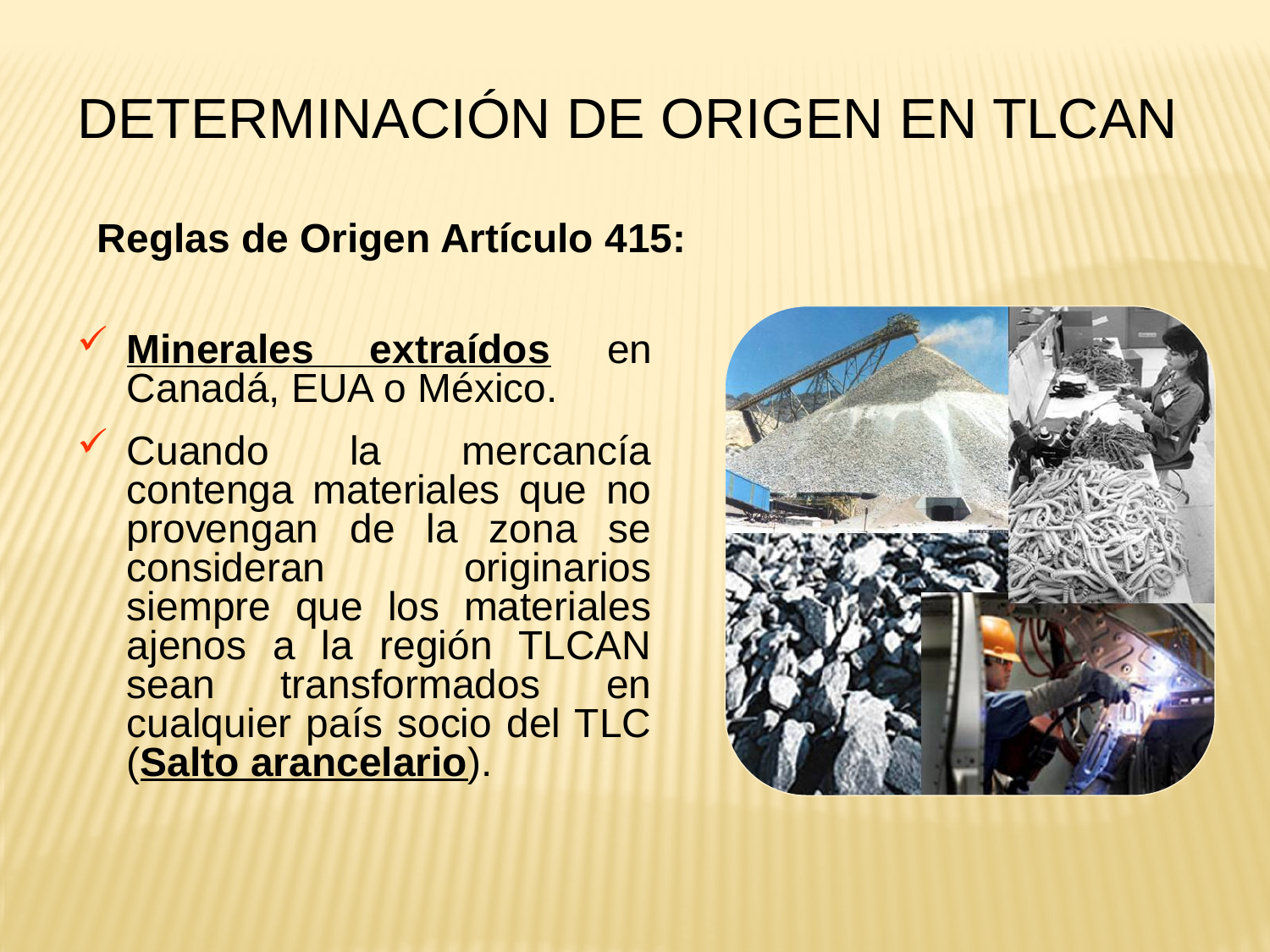

Determinación de Origen en TLCAN
Reglas de Origen Artículo 415:

Minerales extraídos en Canadá, EUA o México.

Cuando la mercancía contenga materiales que no provengan de la zona se consideran originarios siempre que los materiales ajenos a la región TLCAN sean transformados en cualquier país socio del TLC (Salto arancelario).